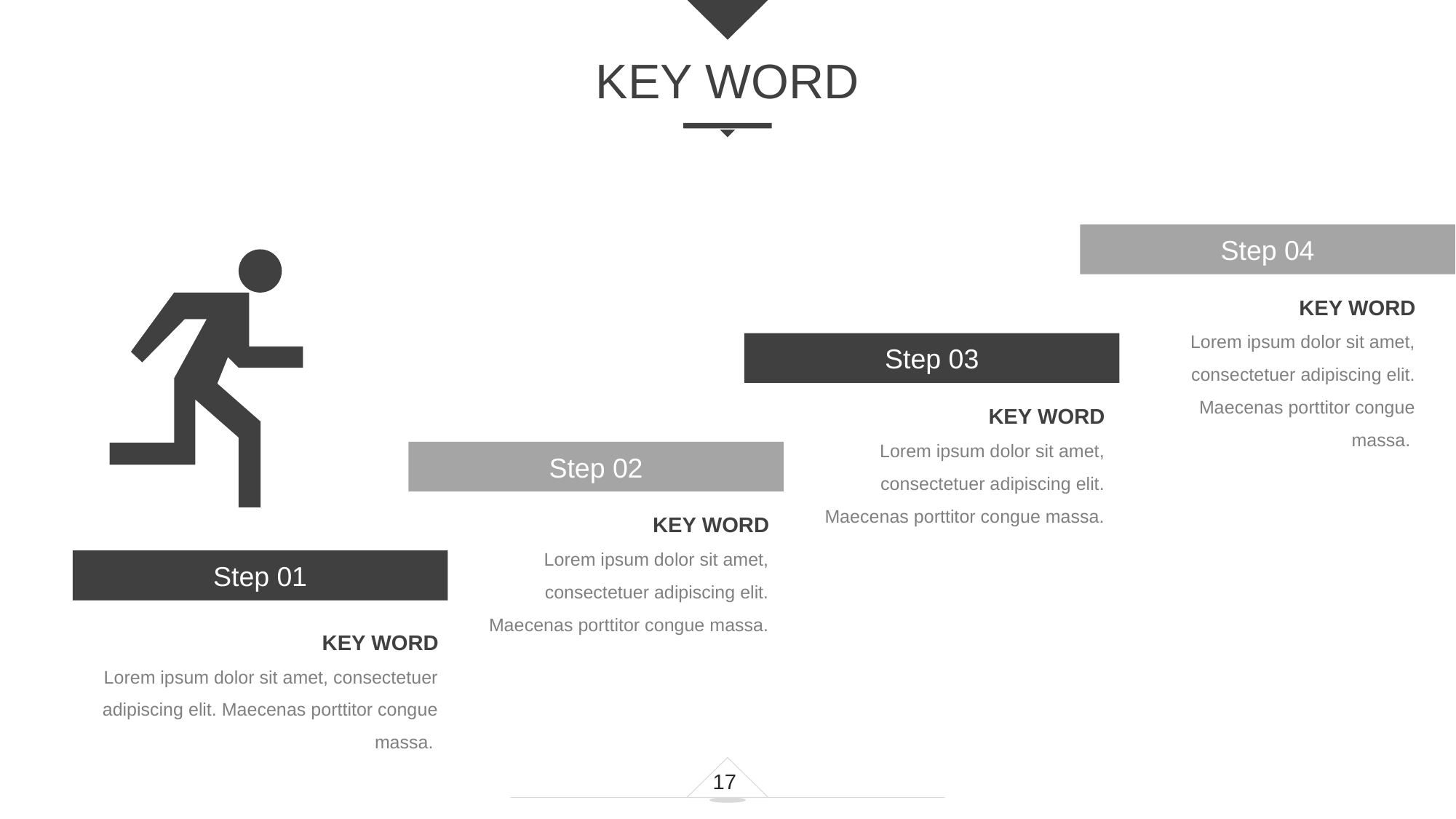

KEY WORD
e7d195523061f1c0dc554706afe4c72a60a25314cbaece805811E654B44695D34D35691164BB3D154CCFD5D798F6FEAD99EAA8F1ADC3D4AFA5BC9ED0BB3A4B45073A038AC38E89AB54D31AA59602B9F11A29459BC811AFFF45A9C39052ACBA38F2F7DC04F22EB0CC6C7365DCE581D124AF00D71D0DBC7A3A2E054C90205733772EEA43437BE5B476
Step 04
KEY WORD
Lorem ipsum dolor sit amet, consectetuer adipiscing elit. Maecenas porttitor congue massa.

Step 03
KEY WORD
Lorem ipsum dolor sit amet, consectetuer adipiscing elit. Maecenas porttitor congue massa.
Step 02
KEY WORD
Lorem ipsum dolor sit amet, consectetuer adipiscing elit. Maecenas porttitor congue massa.
Step 01
KEY WORD
Lorem ipsum dolor sit amet, consectetuer adipiscing elit. Maecenas porttitor congue massa.